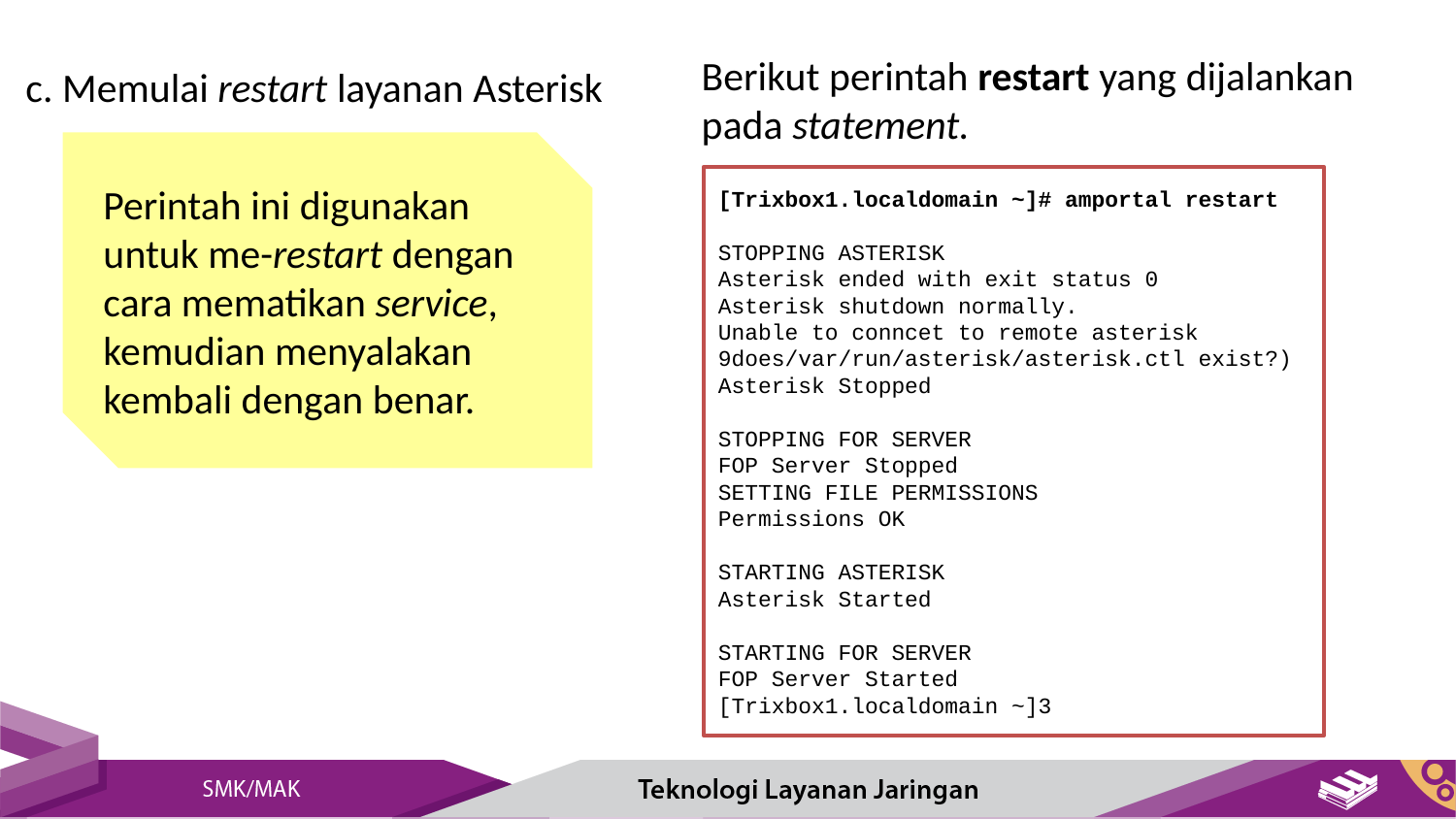

c. Memulai restart layanan Asterisk
Berikut perintah restart yang dijalankan pada statement.
Perintah ini digunakan untuk me-restart dengan cara mematikan service, kemudian menyalakan kembali dengan benar.
[Trixbox1.localdomain ~]# amportal restart

STOPPING ASTERISK
Asterisk ended with exit status 0
Asterisk shutdown normally.
Unable to conncet to remote asterisk 9does/var/run/asterisk/asterisk.ctl exist?)
Asterisk Stopped

STOPPING FOR SERVER
FOP Server Stopped
SETTING FILE PERMISSIONS
Permissions OK

STARTING ASTERISK
Asterisk Started

STARTING FOR SERVER
FOP Server Started
[Trixbox1.localdomain ~]3